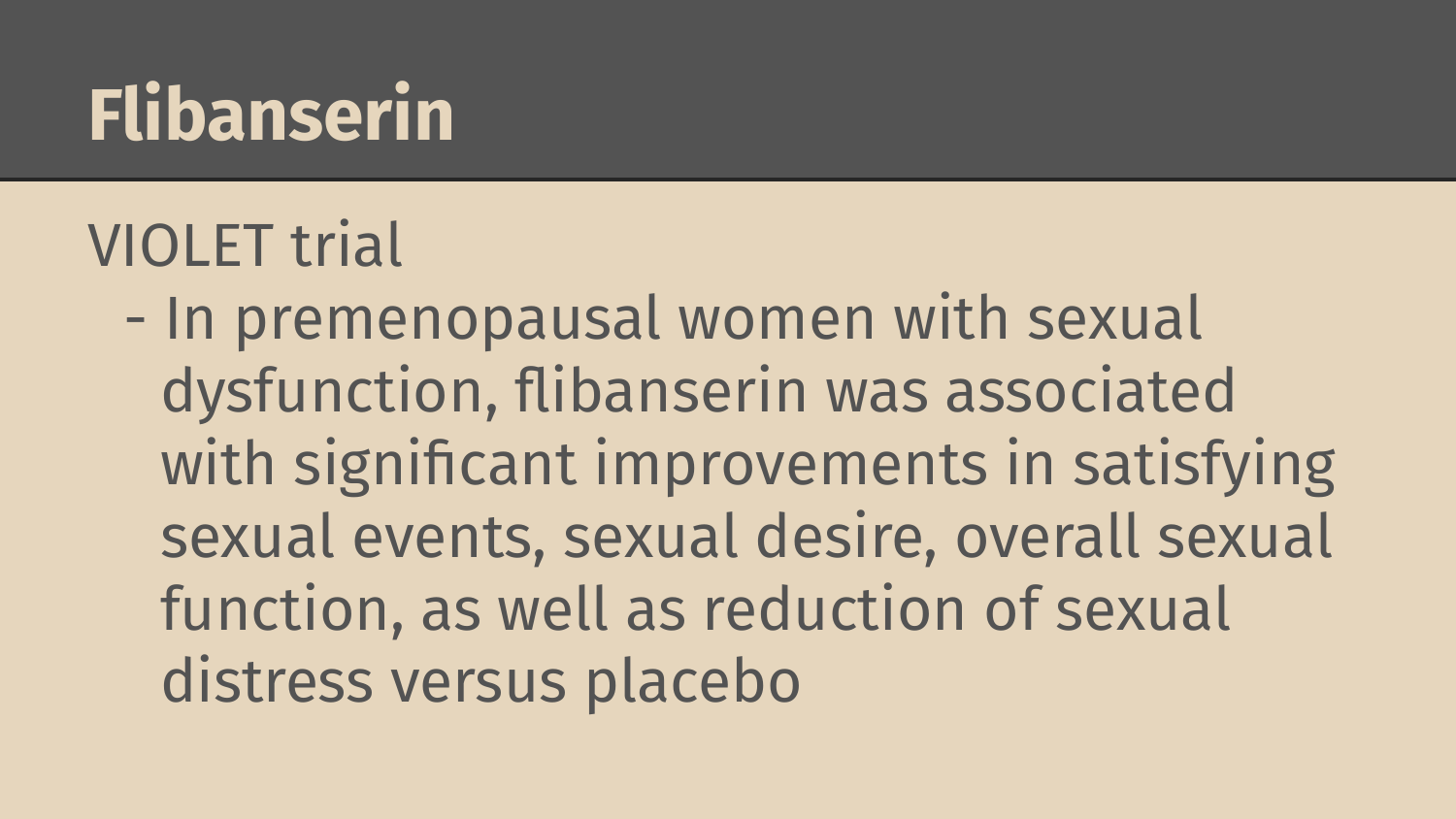

# Flibanserin
VIOLET trial
- In premenopausal women with sexual dysfunction, flibanserin was associated with significant improvements in satisfying sexual events, sexual desire, overall sexual function, as well as reduction of sexual distress versus placebo